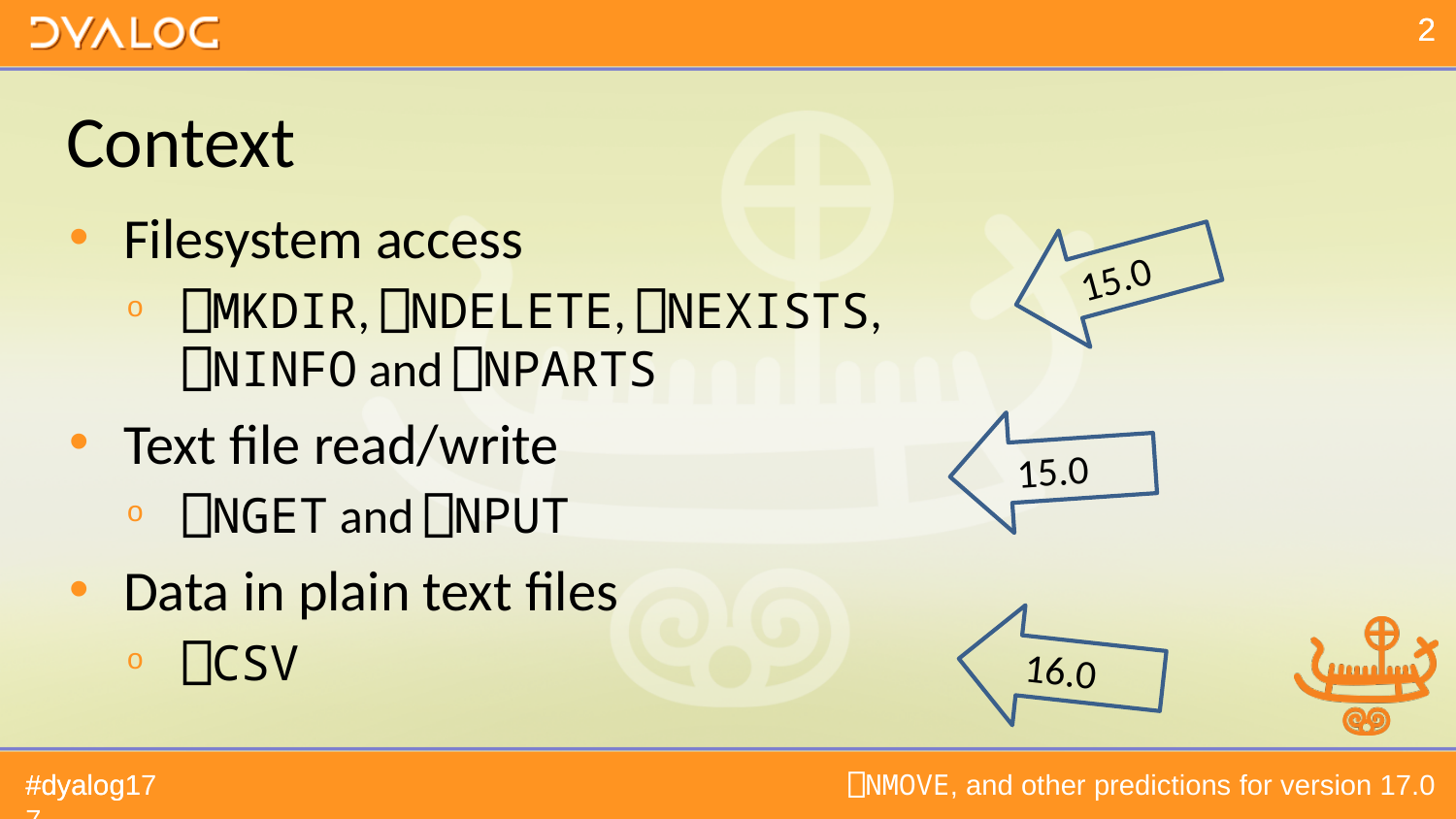

# Context
Filesystem access
⎕MKDIR, ⎕NDELETE, ⎕NEXISTS, ⎕NINFO and ⎕NPARTS
Text file read/write
⎕NGET and ⎕NPUT
Data in plain text files
⎕CSV

15.0

15.0

16.0